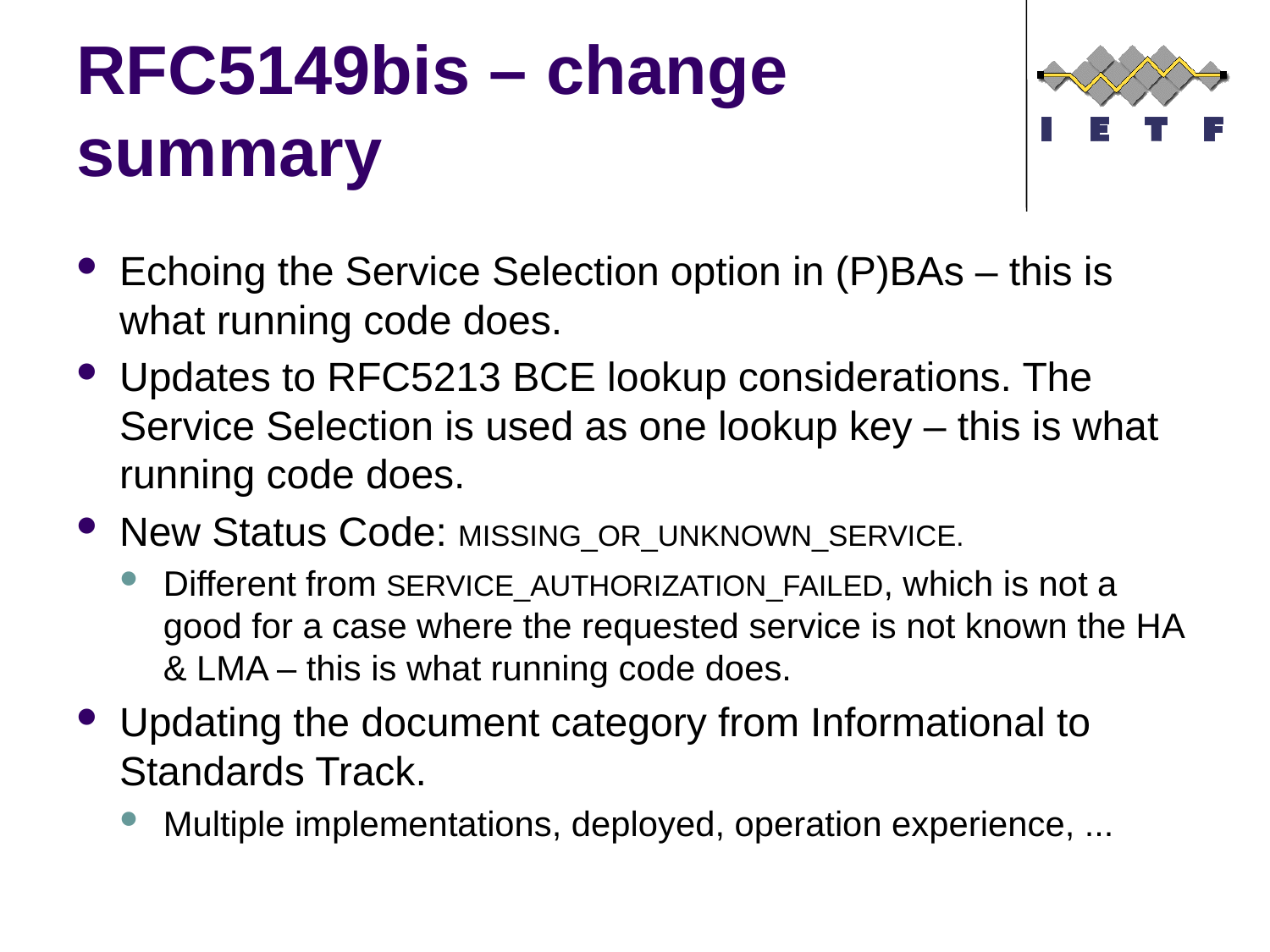

# RFC5149bis – change summary
Echoing the Service Selection option in (P)BAs – this is what running code does.
Updates to RFC5213 BCE lookup considerations. The Service Selection is used as one lookup key – this is what running code does.
New Status Code: MISSING_OR_UNKNOWN_SERVICE.
Different from SERVICE_AUTHORIZATION_FAILED, which is not a good for a case where the requested service is not known the HA & LMA – this is what running code does.
Updating the document category from Informational to Standards Track.
Multiple implementations, deployed, operation experience, ...